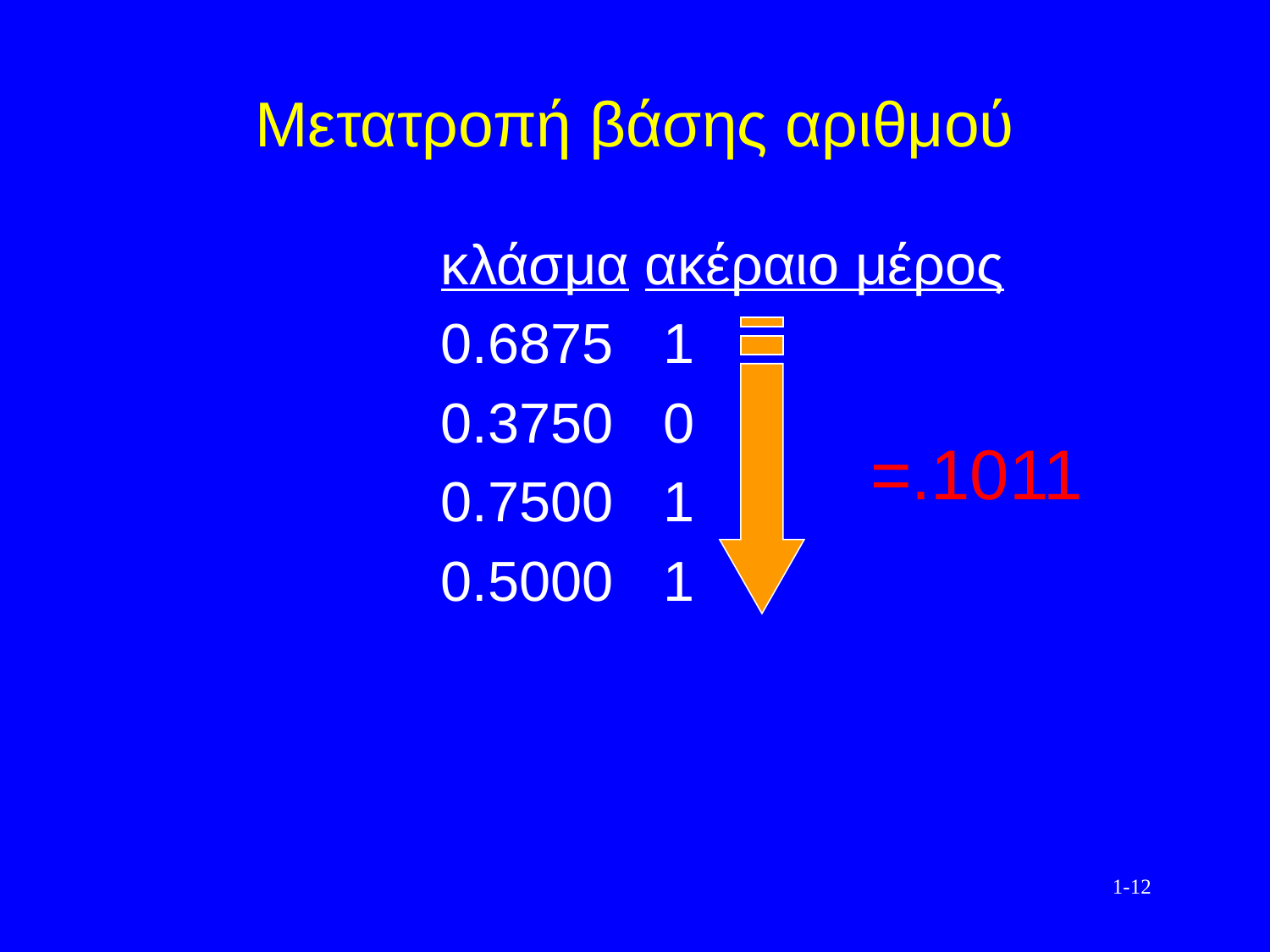

# Μετατροπή βάσης αριθμού
			  κλάσμα ακέραιο μέρος
			  0.6875	1
			  0.3750	0
			  0.7500	1
			  0.5000	1

=.1011